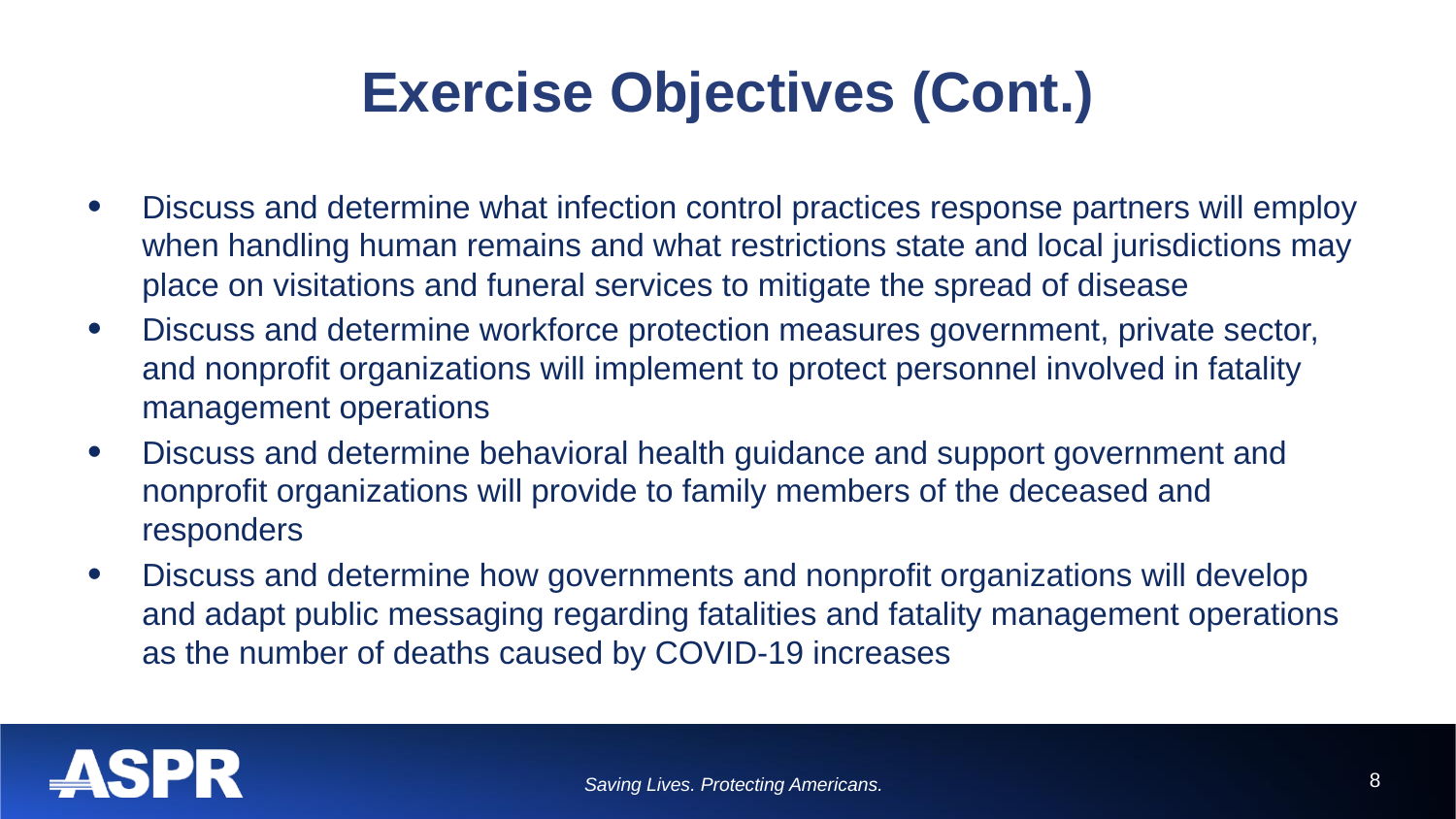

# Exercise Objectives (Cont.)
Discuss and determine what infection control practices response partners will employ when handling human remains and what restrictions state and local jurisdictions may place on visitations and funeral services to mitigate the spread of disease
Discuss and determine workforce protection measures government, private sector, and nonprofit organizations will implement to protect personnel involved in fatality management operations
Discuss and determine behavioral health guidance and support government and nonprofit organizations will provide to family members of the deceased and responders
Discuss and determine how governments and nonprofit organizations will develop and adapt public messaging regarding fatalities and fatality management operations as the number of deaths caused by COVID-19 increases